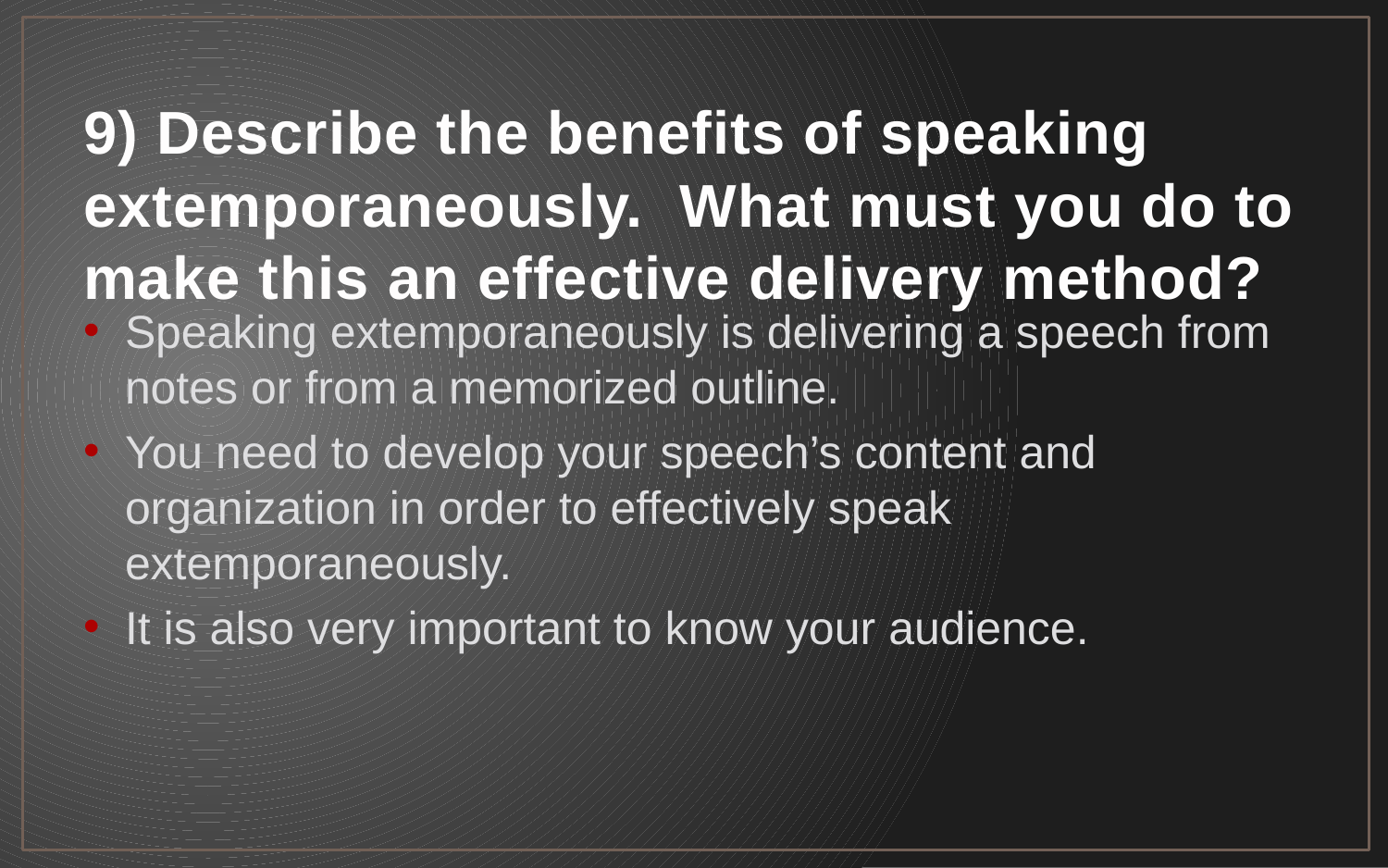

# 9) Describe the benefits of speaking extemporaneously.  What must you do to make this an effective delivery method?
Speaking extemporaneously is delivering a speech from notes or from a memorized outline.
You need to develop your speech’s content and organization in order to effectively speak extemporaneously.
It is also very important to know your audience.